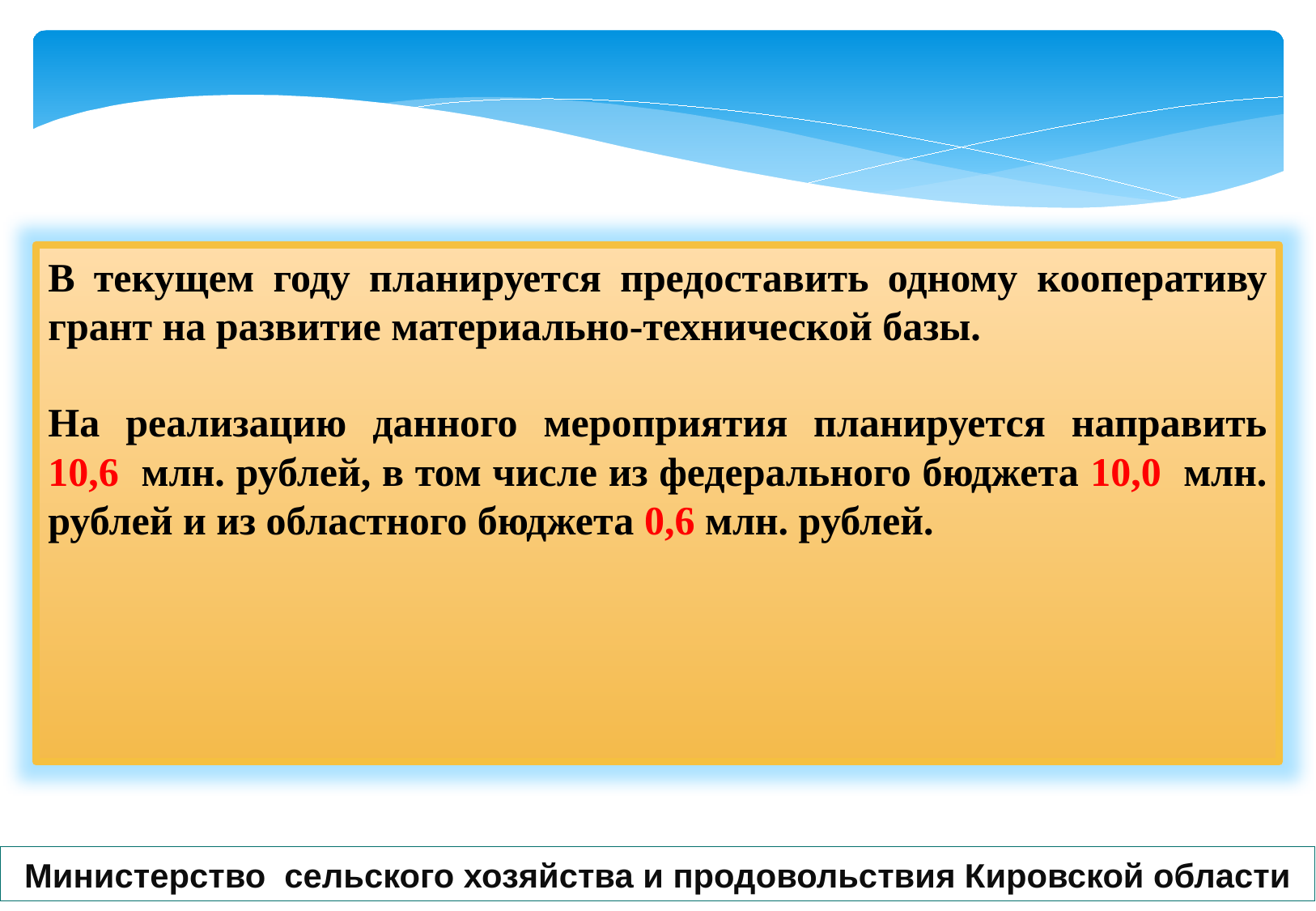

В текущем году планируется предоставить одному кооперативу грант на развитие материально-технической базы.

На реализацию данного мероприятия планируется направить 10,6  млн. рублей, в том числе из федерального бюджета 10,0  млн. рублей и из областного бюджета 0,6 млн. рублей.

Министерство  сельского хозяйства и продовольствия Кировской области